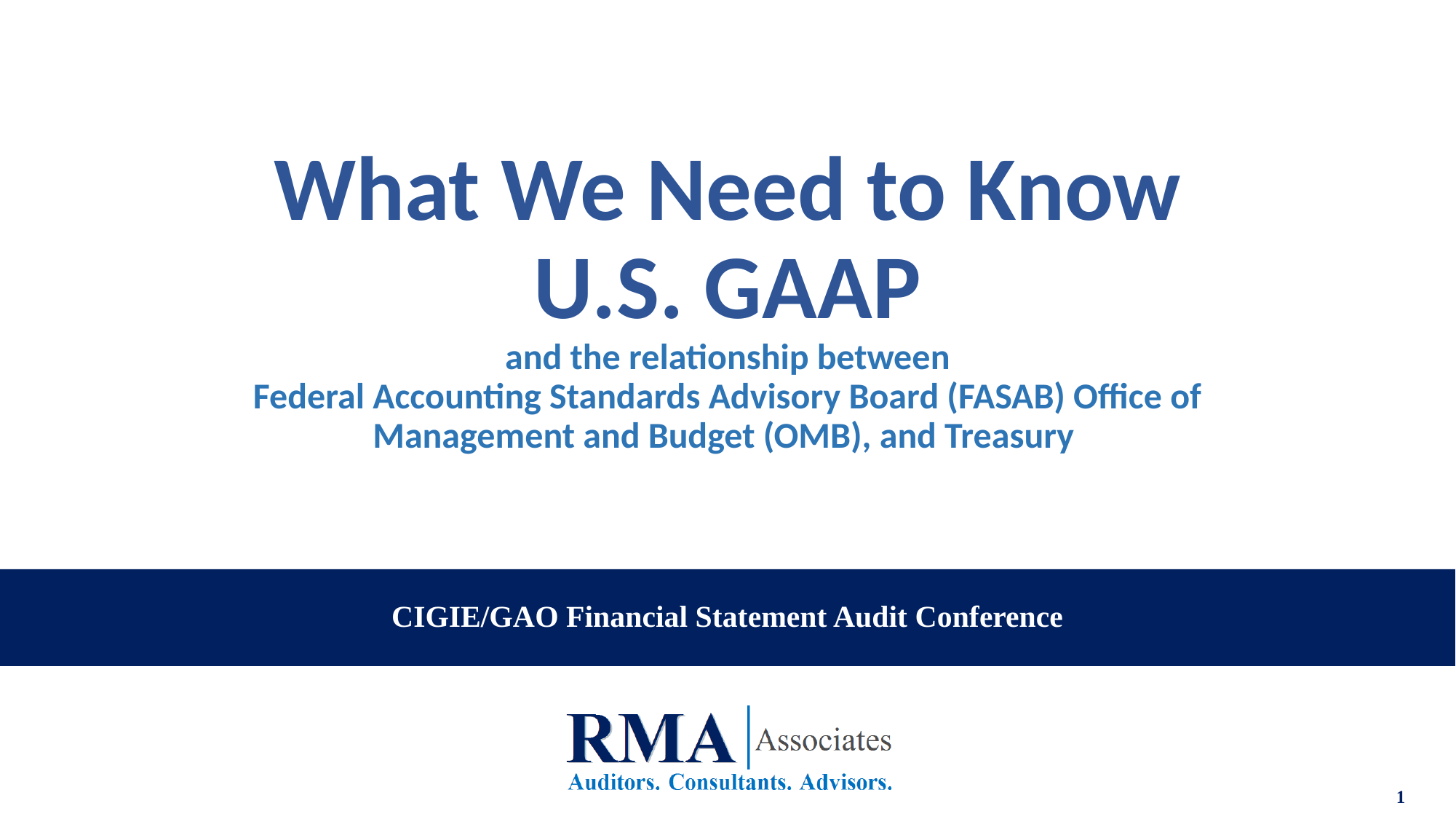

# What We Need to Know U.S. GAAP and the relationship between Federal Accounting Standards Advisory Board (FASAB) Office of Management and Budget (OMB), and Treasury
CIGIE/GAO Financial Statement Audit Conference
1